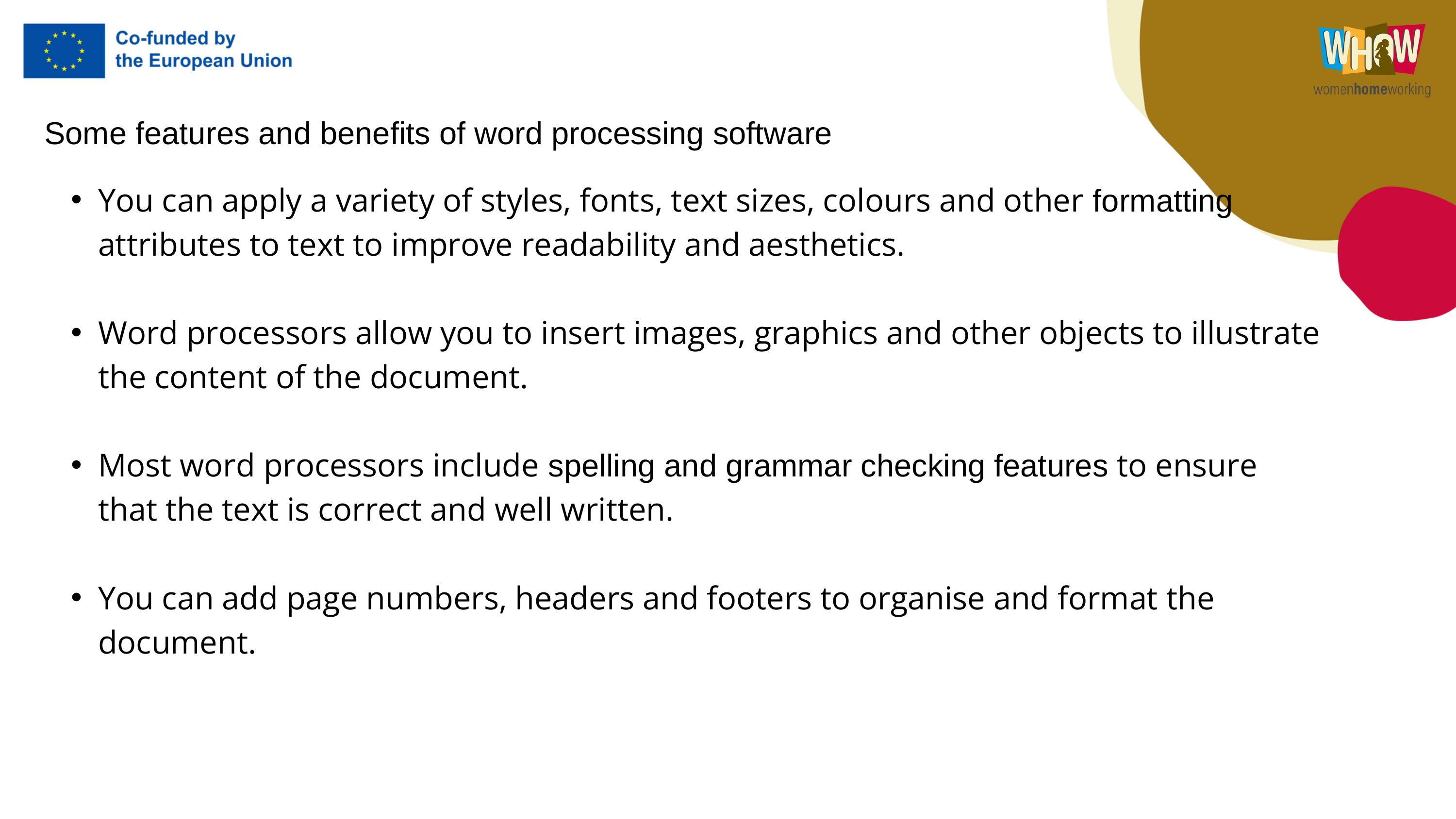

Some features and benefits of word processing software
You can apply a variety of styles, fonts, text sizes, colours and other formatting attributes to text to improve readability and aesthetics.

Word processors allow you to insert images, graphics and other objects to illustrate the content of the document.

Most word processors include spelling and grammar checking features to ensure that the text is correct and well written.

You can add page numbers, headers and footers to organise and format the document.